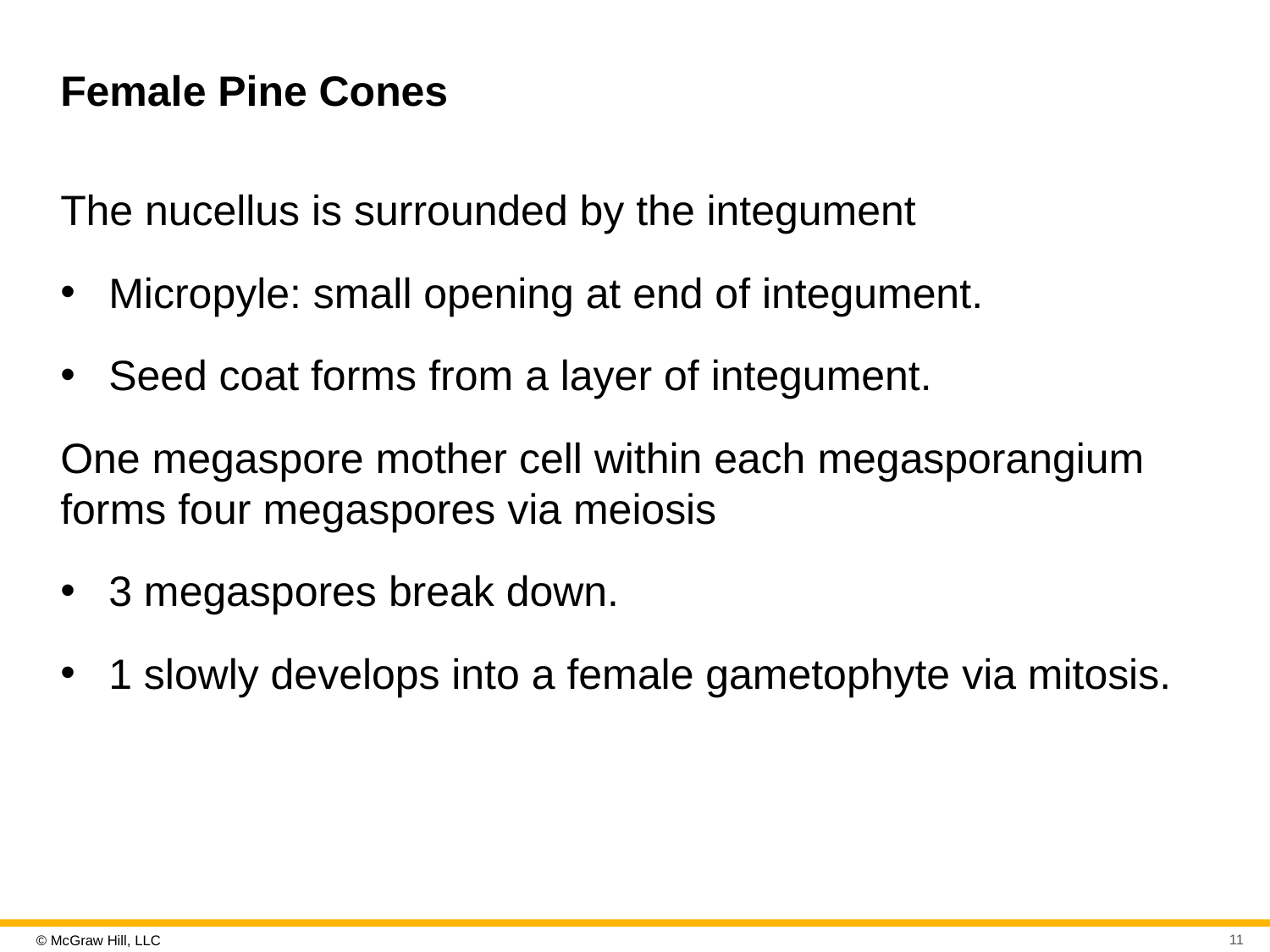

# Female Pine Cones
The nucellus is surrounded by the integument
Micropyle: small opening at end of integument.
Seed coat forms from a layer of integument.
One megaspore mother cell within each megasporangium forms four megaspores via meiosis
3 megaspores break down.
1 slowly develops into a female gametophyte via mitosis.
11